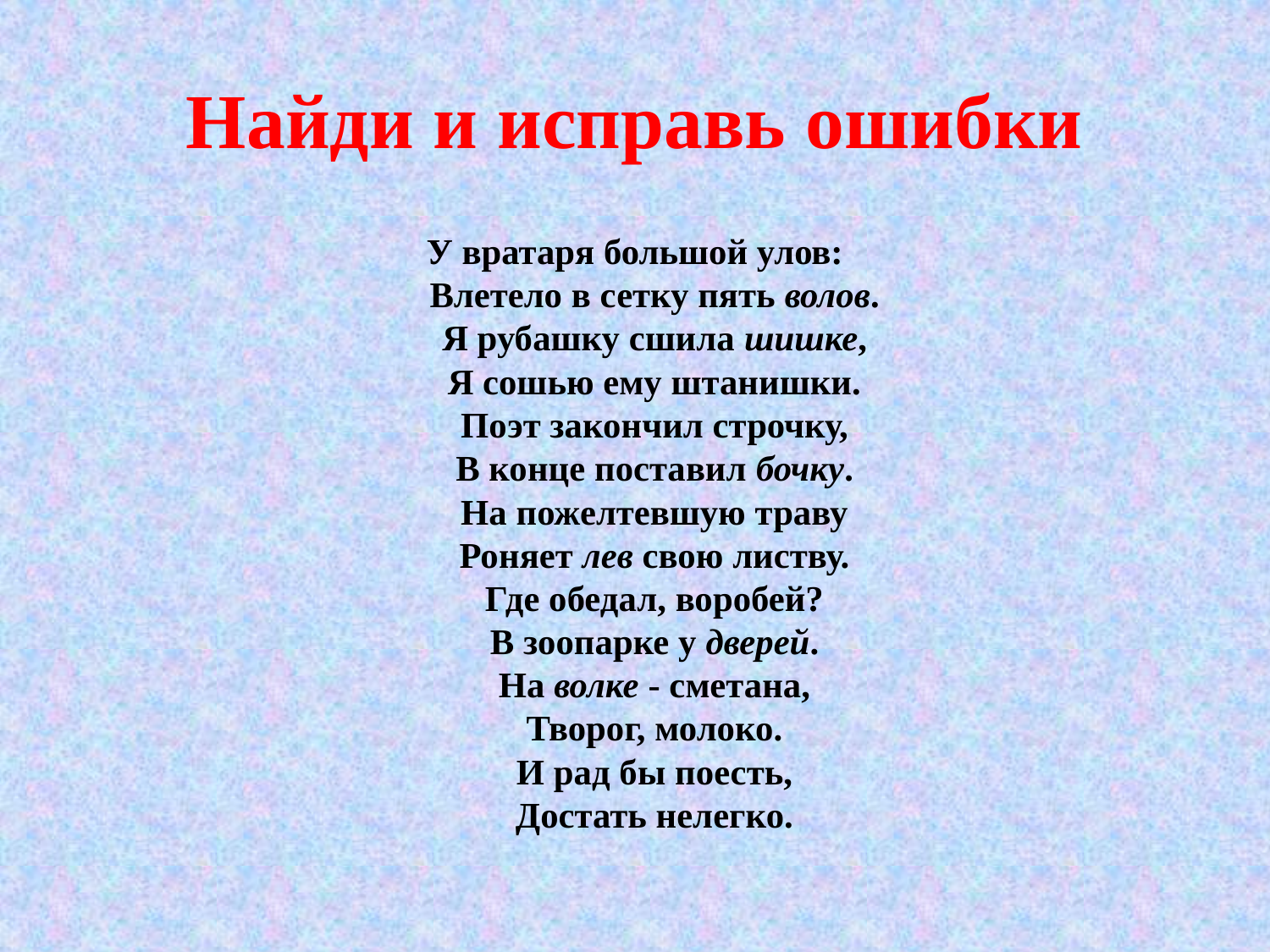

# Найди и исправь ошибки
У вратаря большой улов:
Влетело в сетку пять волов.
Я рубашку сшила шишке,
Я сошью ему штанишки.
Поэт закончил строчку,
В конце поставил бочку.
На пожелтевшую траву
Роняет лев свою листву.
Где обедал, воробей?
В зоопарке у дверей.
На волке - сметана,
Творог, молоко.
И рад бы поесть,
Достать нелегко.